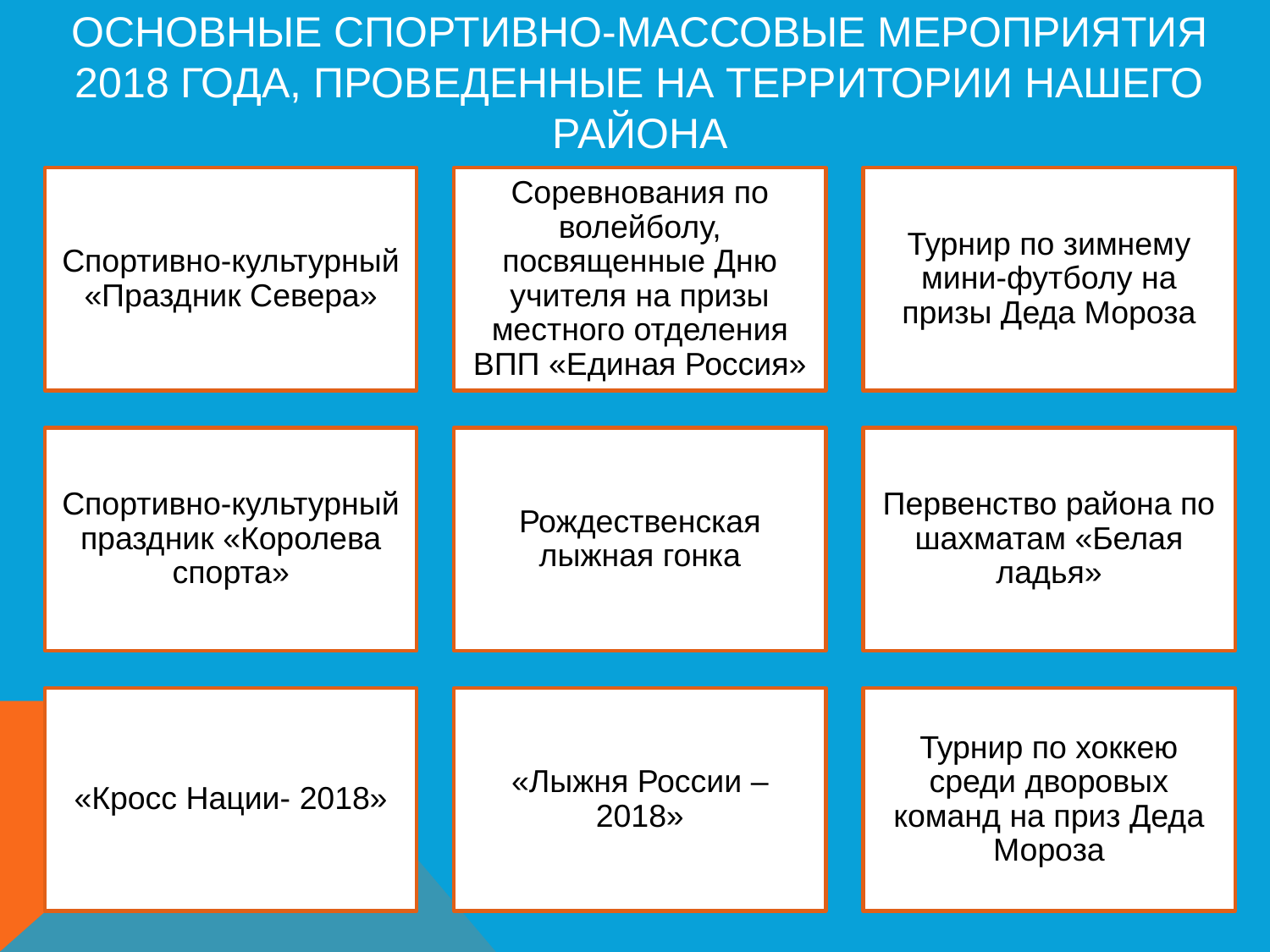

# Основные спортивно-массовые мероприятия 2018 года, проведенные на территории нашего района
Спортивно-культурный «Праздник Севера»
Соревнования по волейболу, посвященные Дню учителя на призы местного отделения ВПП «Единая Россия»
Турнир по зимнему мини-футболу на призы Деда Мороза
Спортивно-культурный праздник «Королева спорта»
Рождественская лыжная гонка
Первенство района по шахматам «Белая ладья»
«Кросс Нации- 2018»
«Лыжня России – 2018»
Турнир по хоккею среди дворовых команд на приз Деда Мороза